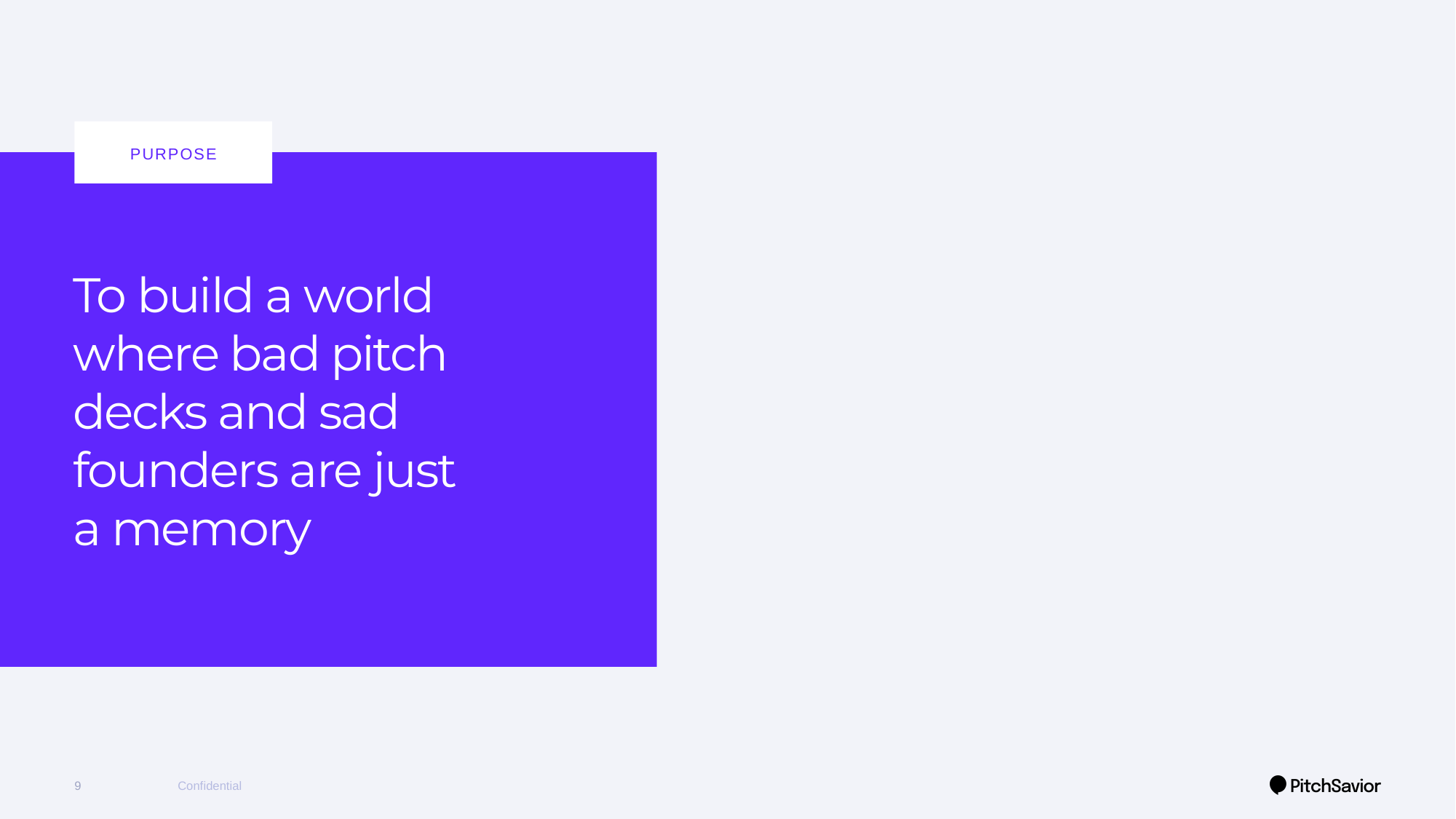

PUrpose
# To build a world where bad pitch decks and sad founders are just a memory
9